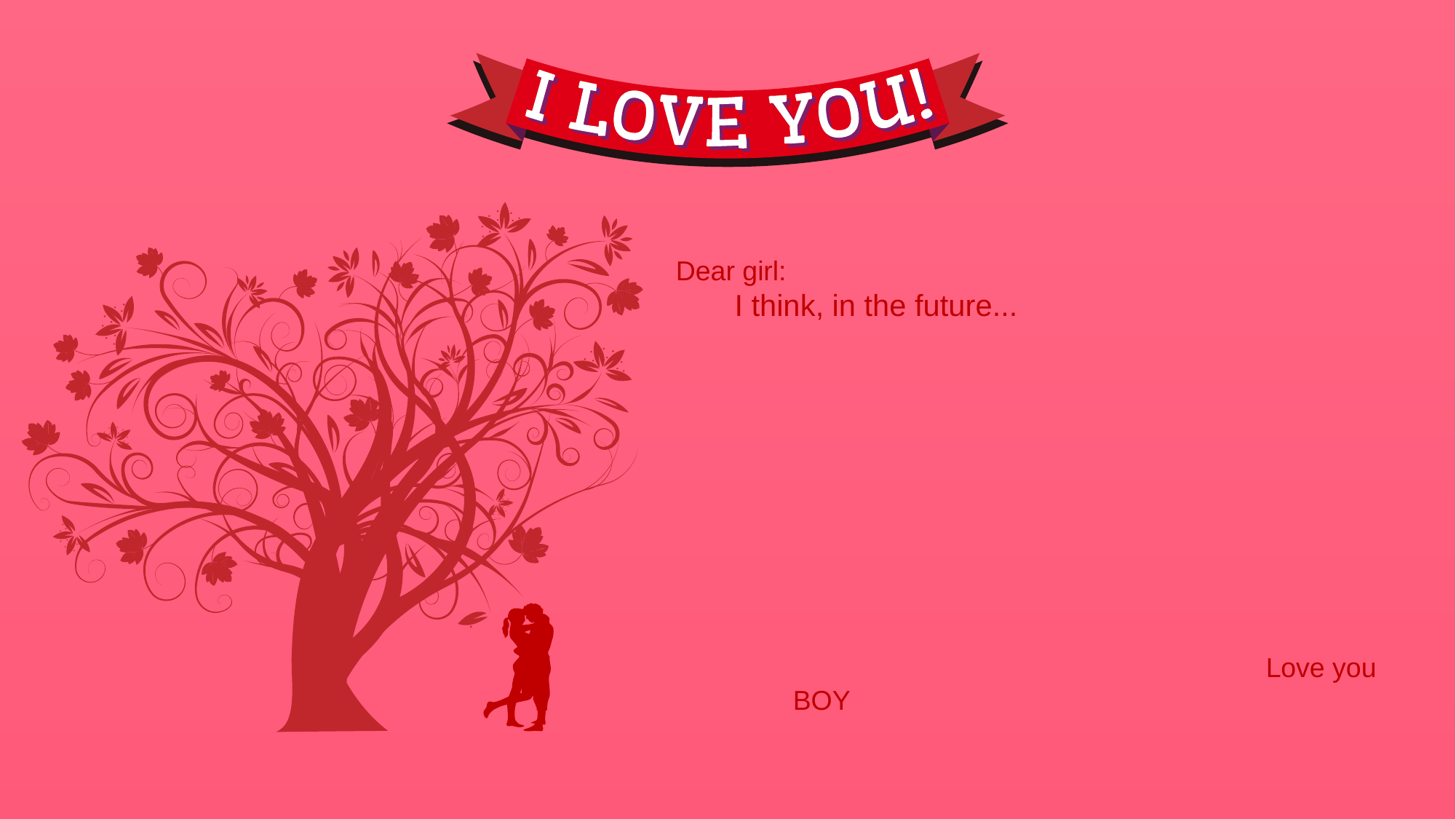

Dear girl:
       I think, in the future...

Love you
BOY